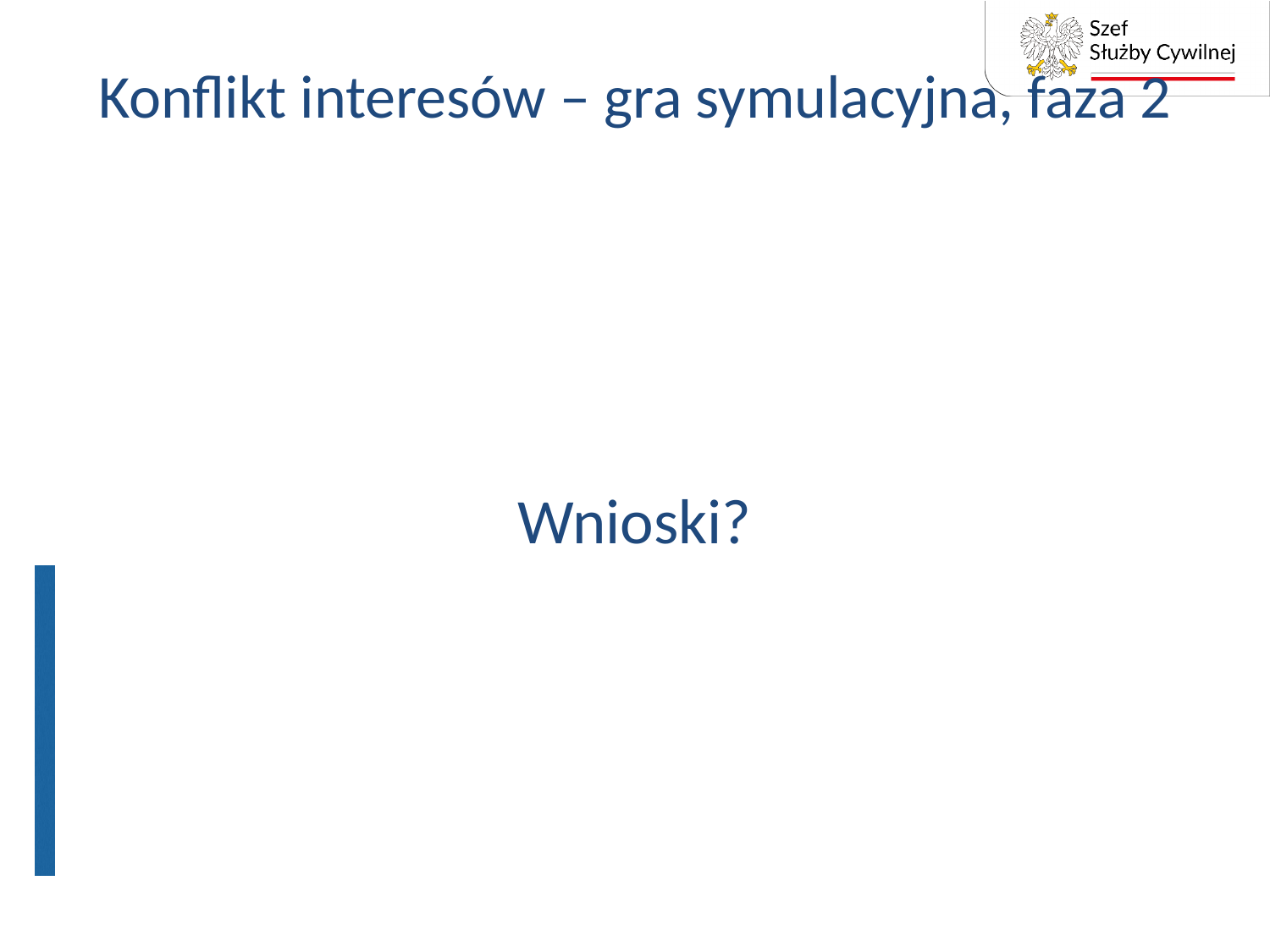

# Konflikt interesów – gra symulacyjna, faza 2
Wnioski?